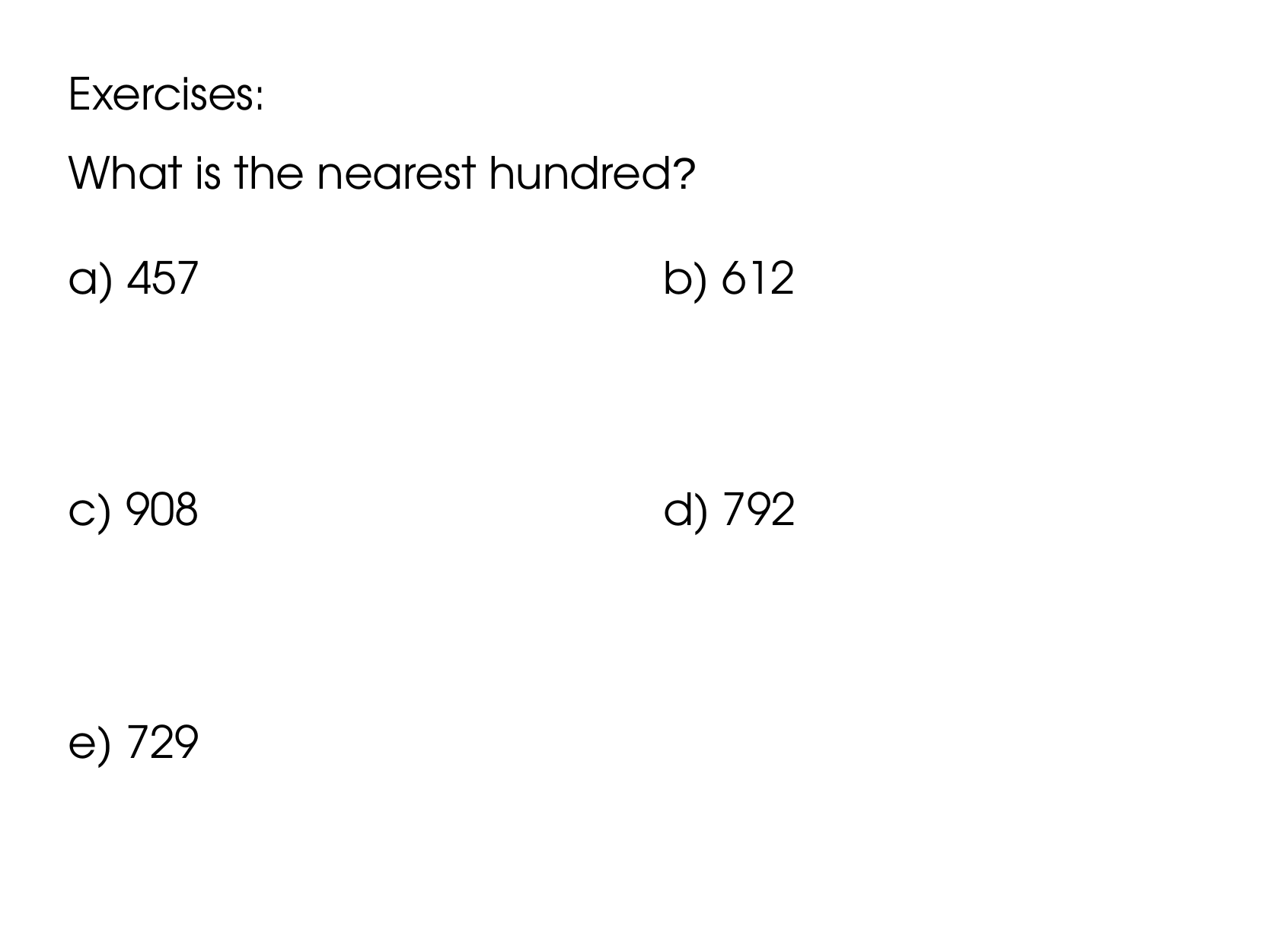

Exercises:
What is the nearest hundred?
a) 457
b) 612
c) 908
d) 792
e) 729